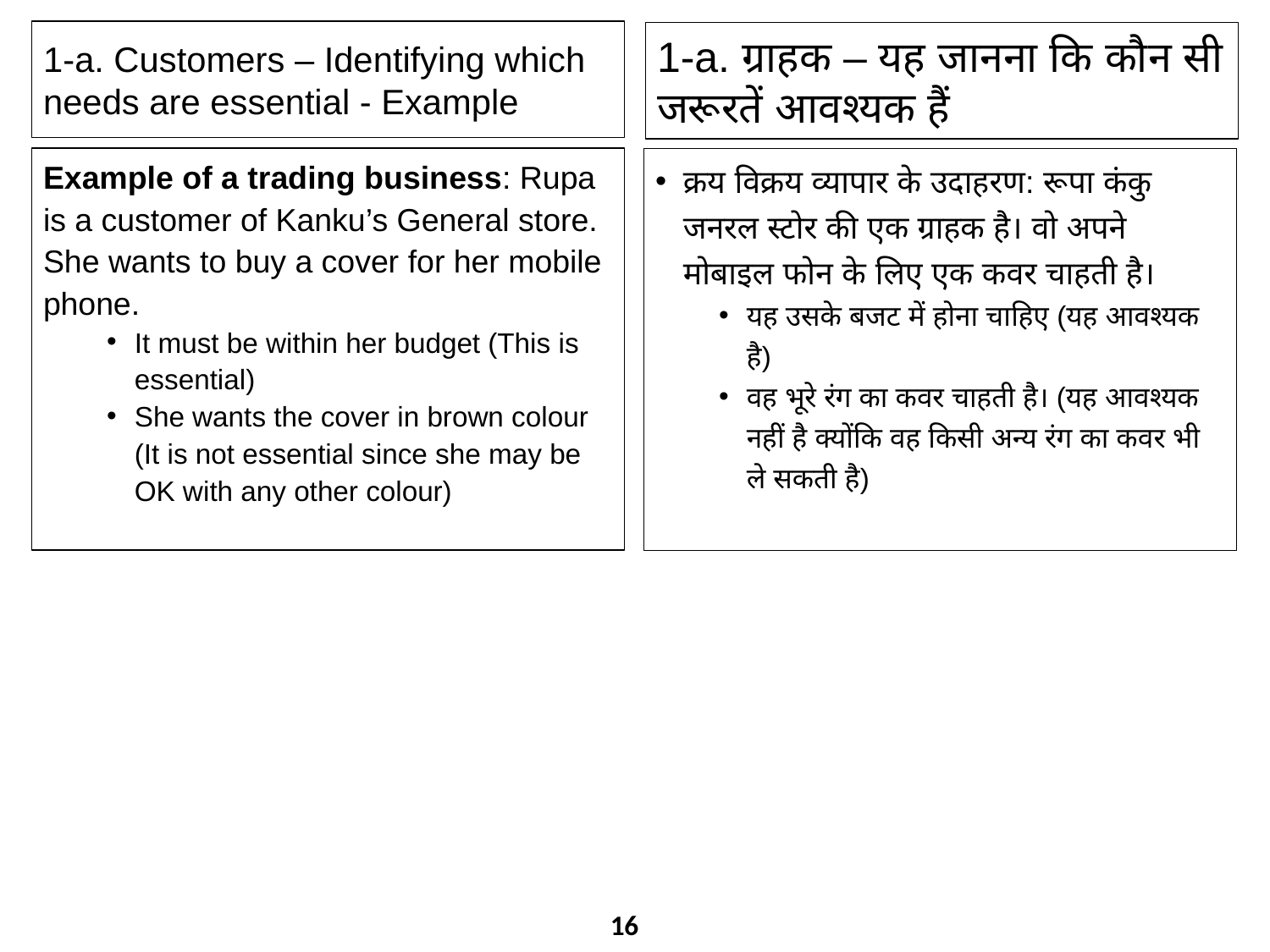

1-a. Customers – Identifying which needs are essential - Example
1-a. ग्राहक – यह जानना कि कौन सी जरूरतें आवश्यक हैं
Example of a trading business: Rupa is a customer of Kanku’s General store. She wants to buy a cover for her mobile phone.
It must be within her budget (This is essential)
She wants the cover in brown colour (It is not essential since she may be OK with any other colour)
क्रय विक्रय व्यापार के उदाहरण: रूपा कंकु जनरल स्टोर की एक ग्राहक है। वो अपने मोबाइल फोन के लिए एक कवर चाहती है।
यह उसके बजट में होना चाहिए (यह आवश्यक है)
वह भूरे रंग का कवर चाहती है। (यह आवश्यक नहीं है क्योंकि वह किसी अन्य रंग का कवर भी ले सकती है)

16